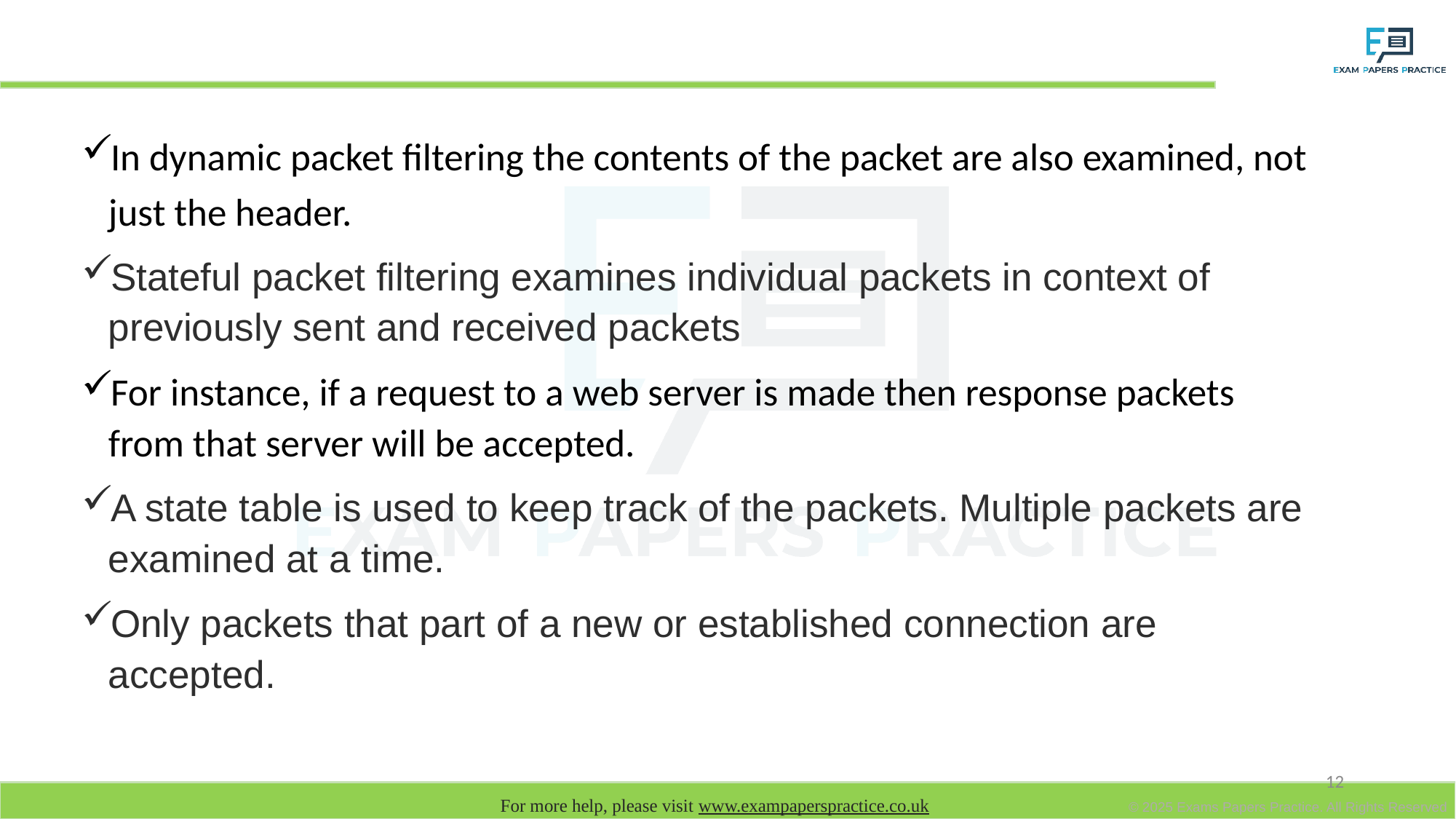

# Stateful inspection – dynamic packet filtering
In dynamic packet filtering the contents of the packet are also examined, not just the header.
Stateful packet filtering examines individual packets in context of previously sent and received packets
For instance, if a request to a web server is made then response packets from that server will be accepted.
A state table is used to keep track of the packets. Multiple packets are examined at a time.
Only packets that part of a new or established connection are accepted.

12